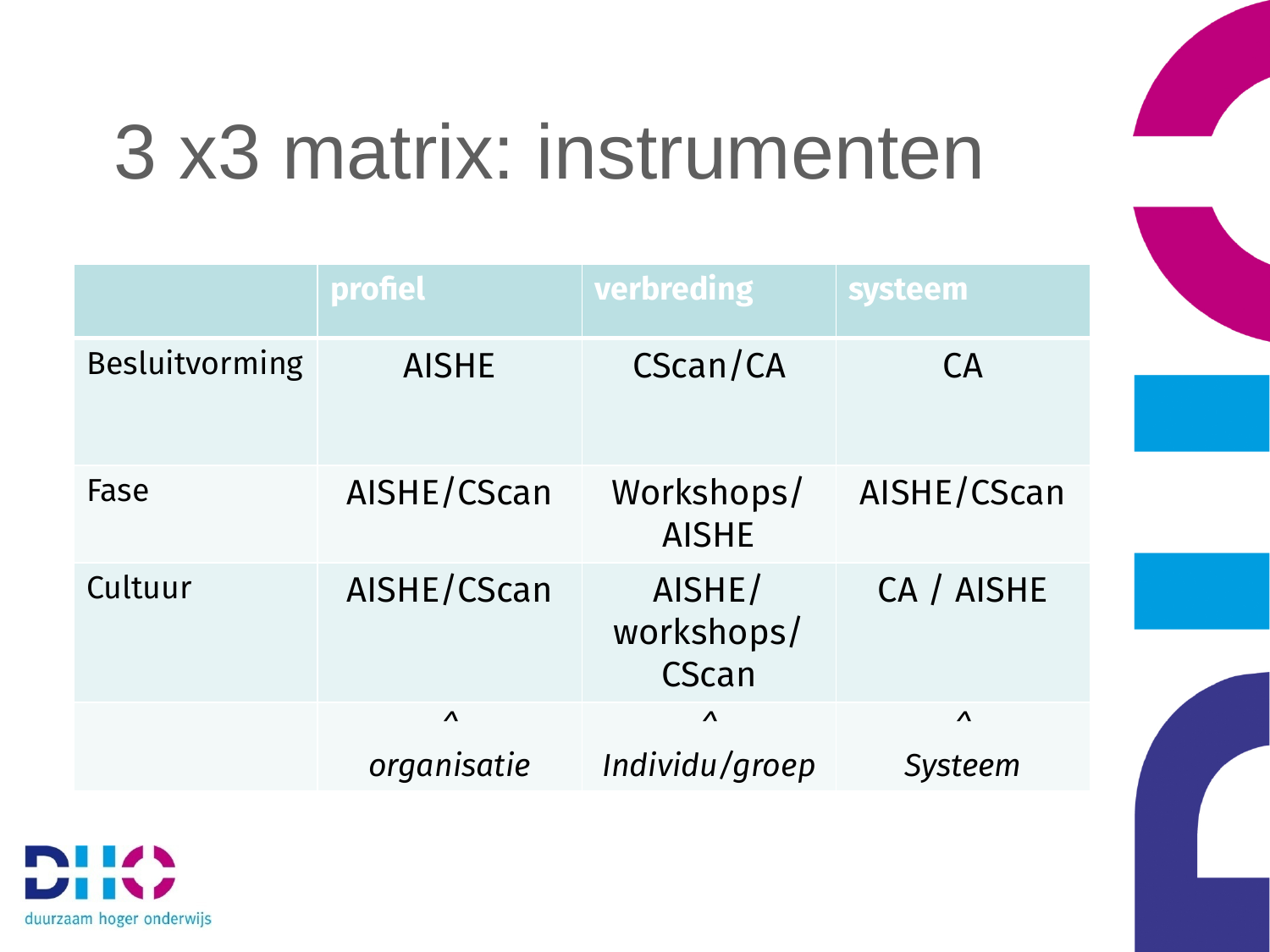

3 x3 matrix: instrumenten
|  | profiel | verbreding | systeem |
| --- | --- | --- | --- |
| Besluitvorming | AISHE | CScan/CA | CA |
| Fase | AISHE/CScan | Workshops/ AISHE | AISHE/CScan |
| Cultuur | AISHE/CScan | AISHE/ workshops/ CScan | CA / AISHE |
|  | ^ organisatie | ^ Individu/groep | ^ Systeem |